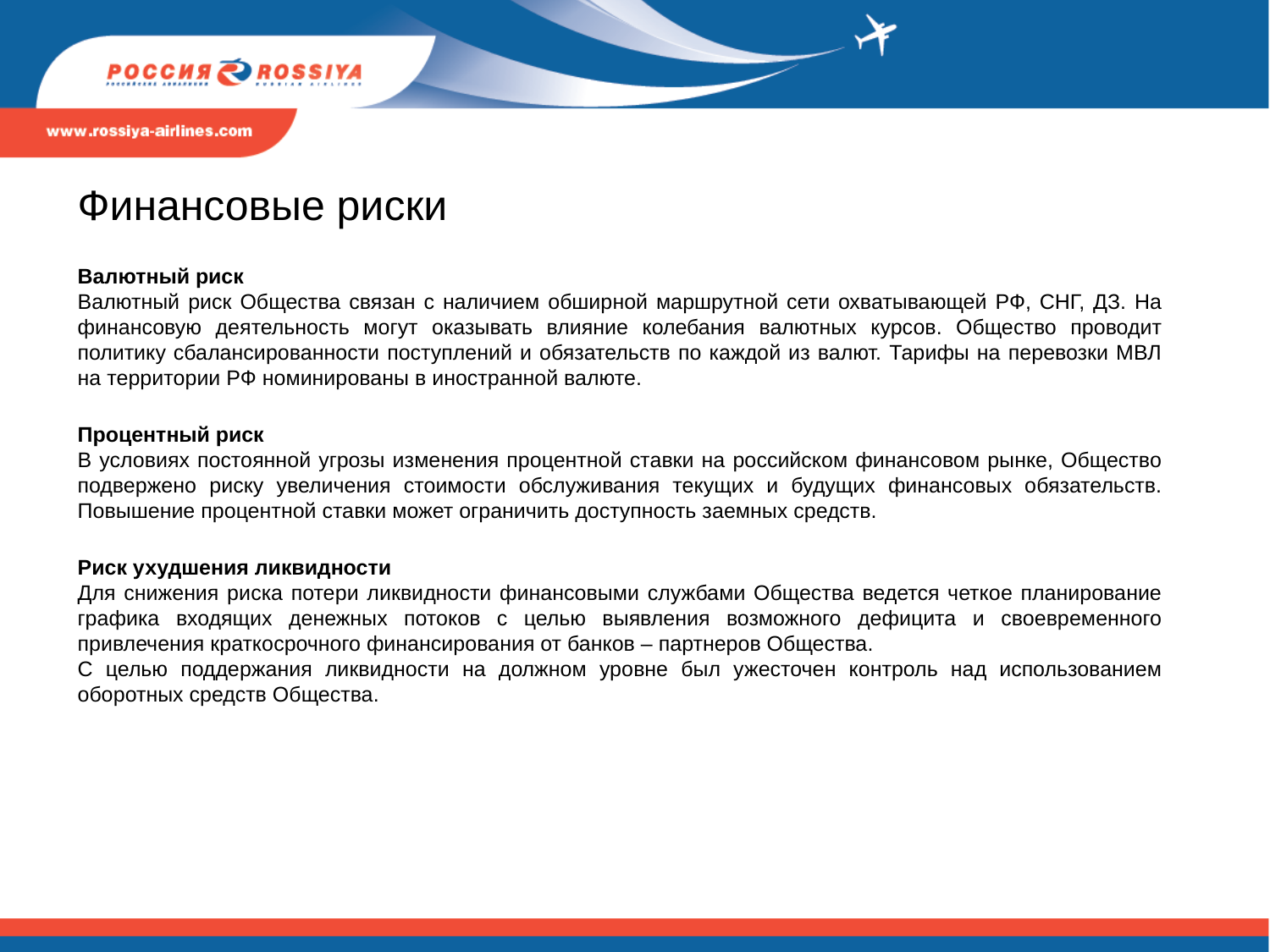

Финансовые риски
Валютный риск
Валютный риск Общества связан с наличием обширной маршрутной сети охватывающей РФ, СНГ, ДЗ. На финансовую деятельность могут оказывать влияние колебания валютных курсов. Общество проводит политику сбалансированности поступлений и обязательств по каждой из валют. Тарифы на перевозки МВЛ на территории РФ номинированы в иностранной валюте.
Процентный риск
В условиях постоянной угрозы изменения процентной ставки на российском финансовом рынке, Общество подвержено риску увеличения стоимости обслуживания текущих и будущих финансовых обязательств. Повышение процентной ставки может ограничить доступность заемных средств.
Риск ухудшения ликвидности
Для снижения риска потери ликвидности финансовыми службами Общества ведется четкое планирование графика входящих денежных потоков с целью выявления возможного дефицита и своевременного привлечения краткосрочного финансирования от банков – партнеров Общества.
С целью поддержания ликвидности на должном уровне был ужесточен контроль над использованием оборотных средств Общества.